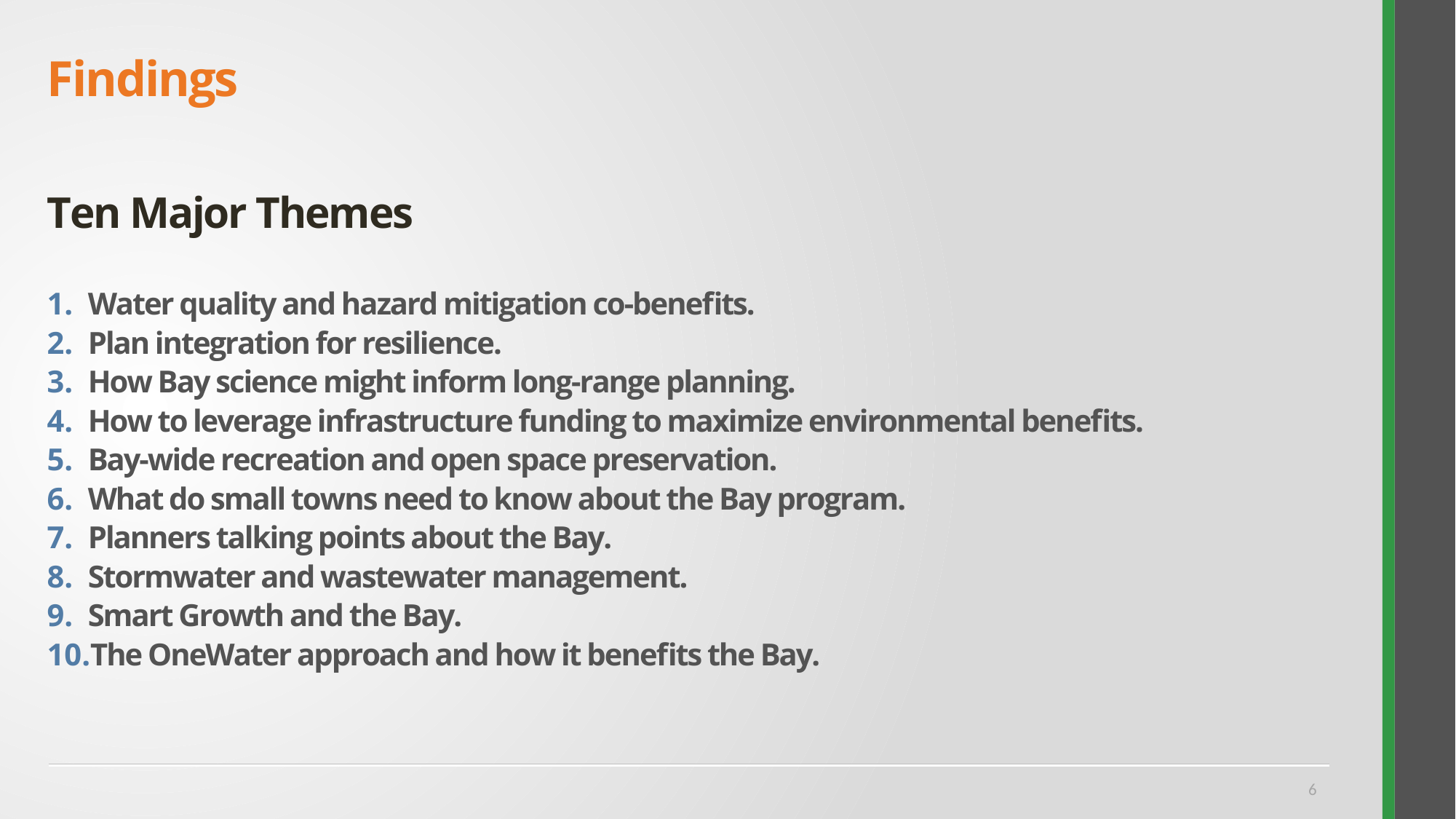

# Findings
Ten Major Themes

Water quality and hazard mitigation co-benefits.
Plan integration for resilience.
How Bay science might inform long-range planning.
How to leverage infrastructure funding to maximize environmental benefits.
Bay-wide recreation and open space preservation.
What do small towns need to know about the Bay program.
Planners talking points about the Bay.
Stormwater and wastewater management.
Smart Growth and the Bay.
The OneWater approach and how it benefits the Bay.